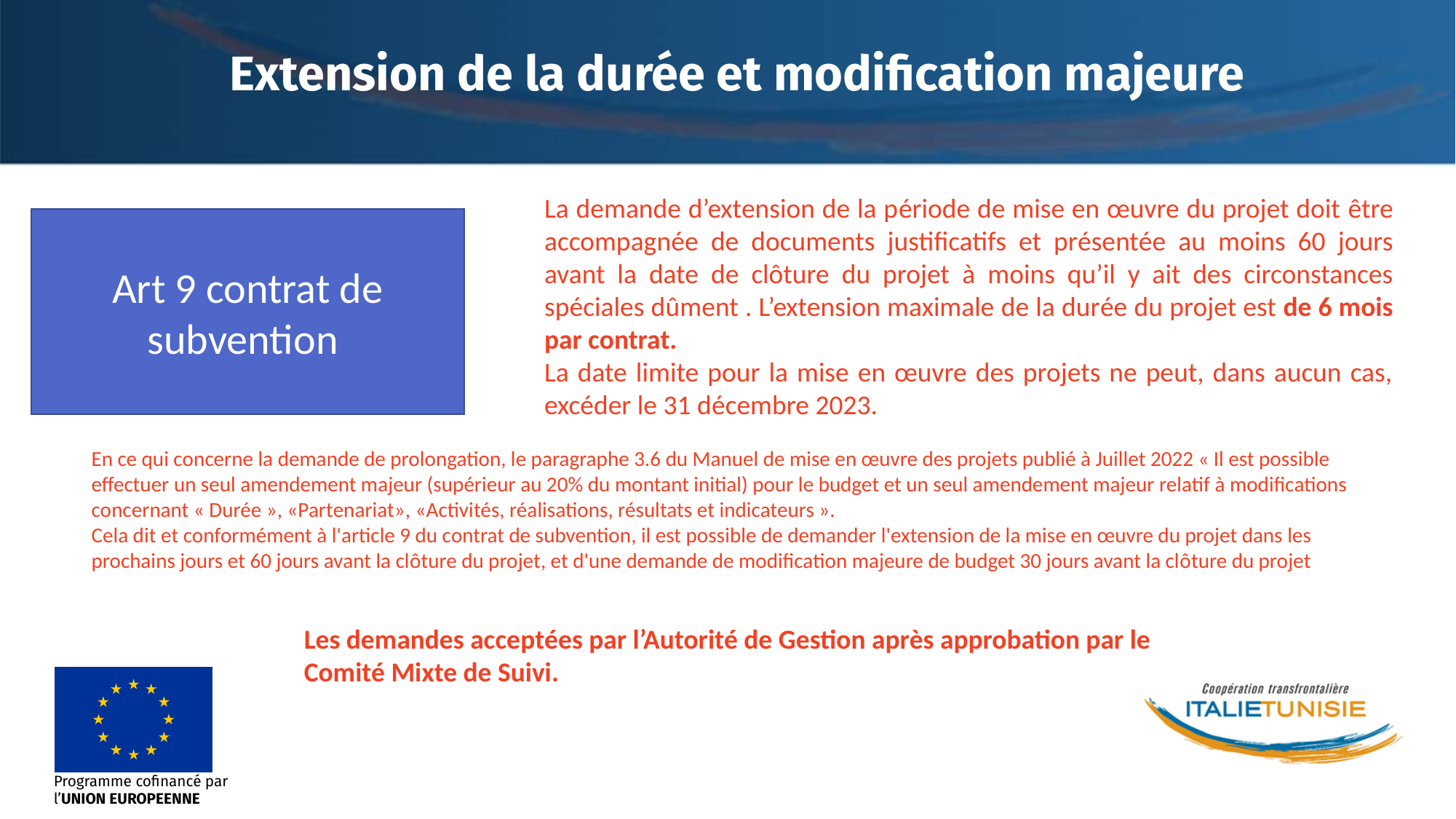

Extension de la durée et modification majeure
La demande d’extension de la période de mise en œuvre du projet doit être accompagnée de documents justificatifs et présentée au moins 60 jours avant la date de clôture du projet à moins qu’il y ait des circonstances spéciales dûment . L’extension maximale de la durée du projet est de 6 mois par contrat.
La date limite pour la mise en œuvre des projets ne peut, dans aucun cas, excéder le 31 décembre 2023.

Art 9 contrat de subvention

En ce qui concerne la demande de prolongation, le paragraphe 3.6 du Manuel de mise en œuvre des projets publié à Juillet 2022 « Il est possible effectuer un seul amendement majeur (supérieur au 20% du montant initial) pour le budget et un seul amendement majeur relatif à modifications concernant « Durée », «Partenariat», «Activités, réalisations, résultats et indicateurs ».
Cela dit et conformément à l'article 9 du contrat de subvention, il est possible de demander l'extension de la mise en œuvre du projet dans les prochains jours et 60 jours avant la clôture du projet, et d'une demande de modification majeure de budget 30 jours avant la clôture du projet
Les demandes acceptées par l’Autorité de Gestion après approbation par le Comité Mixte de Suivi.